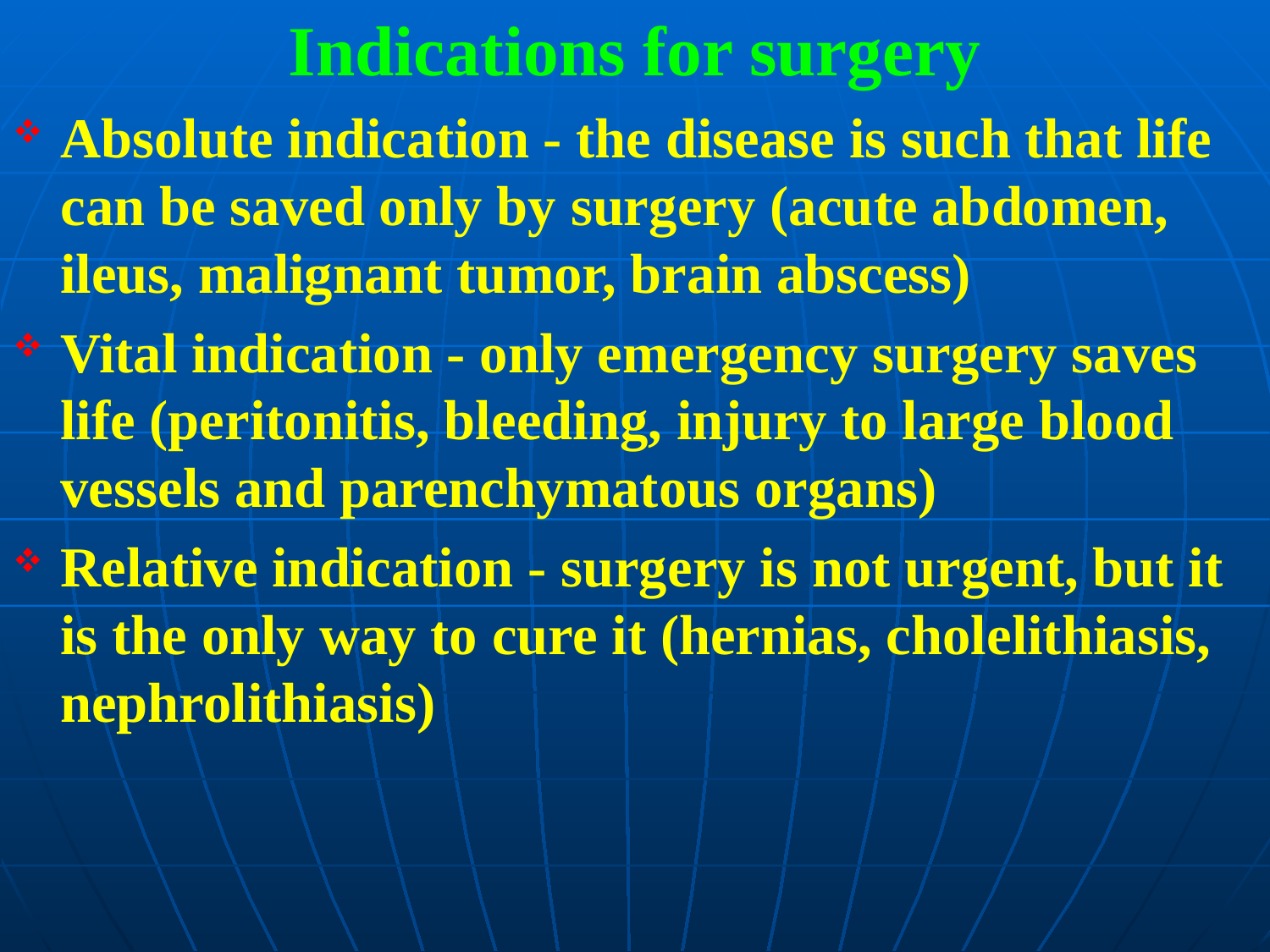

# Indications for surgery
Absolute indication - the disease is such that life can be saved only by surgery (acute abdomen, ileus, malignant tumor, brain abscess)
Vital indication - only emergency surgery saves life (peritonitis, bleeding, injury to large blood vessels and parenchymatous organs)
Relative indication - surgery is not urgent, but it is the only way to cure it (hernias, cholelithiasis, nephrolithiasis)